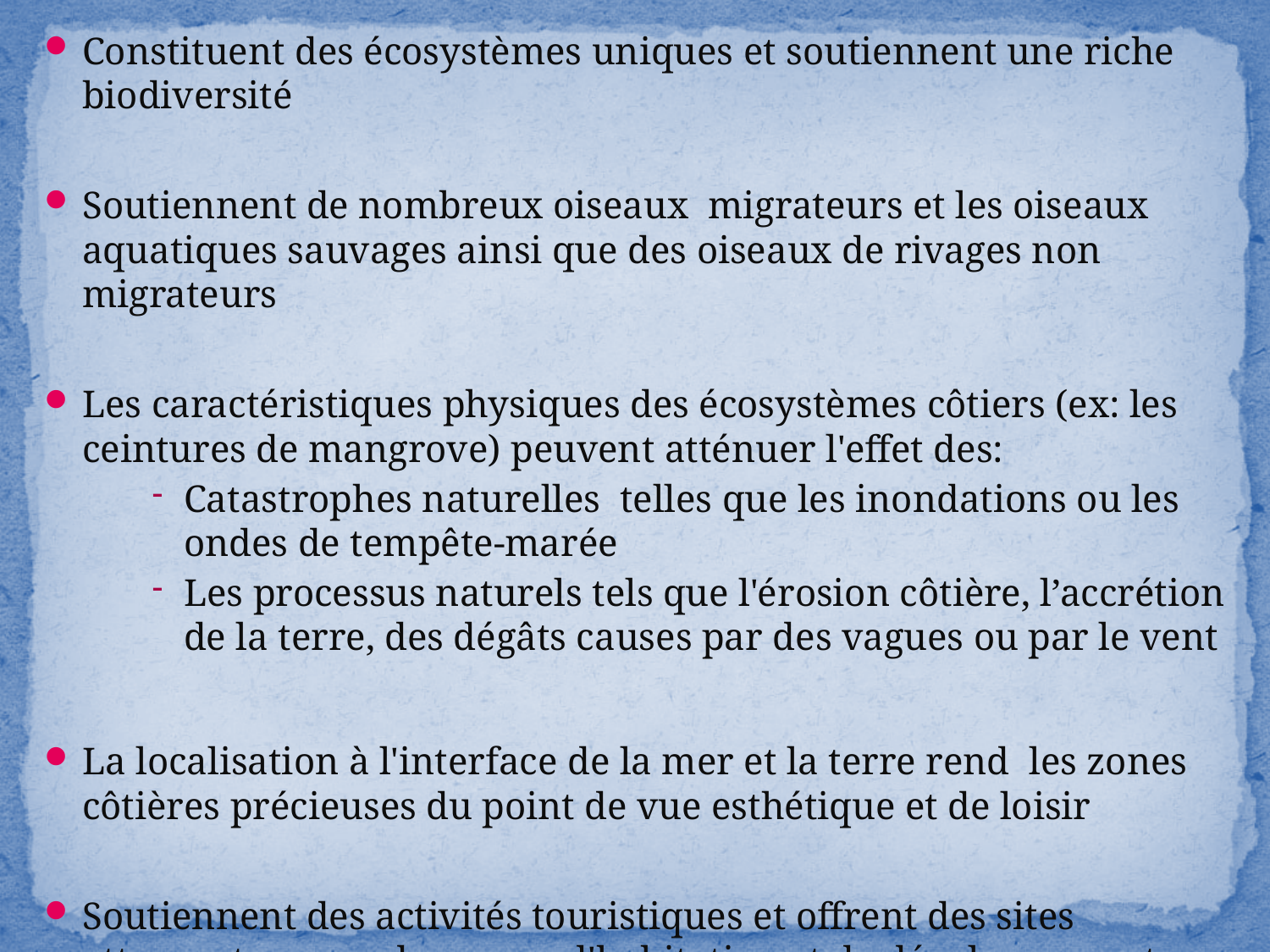

Constituent des écosystèmes uniques et soutiennent une riche biodiversité

Soutiennent de nombreux oiseaux  migrateurs et les oiseaux aquatiques sauvages ainsi que des oiseaux de rivages non migrateurs

Les caractéristiques physiques des écosystèmes côtiers (ex: les ceintures de mangrove) peuvent atténuer l'effet des:
Catastrophes naturelles  telles que les inondations ou les ondes de tempête-marée
Les processus naturels tels que l'érosion côtière, l’accrétion de la terre, des dégâts causes par des vagues ou par le vent

La localisation à l'interface de la mer et la terre rend  les zones côtières précieuses du point de vue esthétique et de loisir

Soutiennent des activités touristiques et offrent des sites attrayantes pour des zones d'habitation et de développement industriel